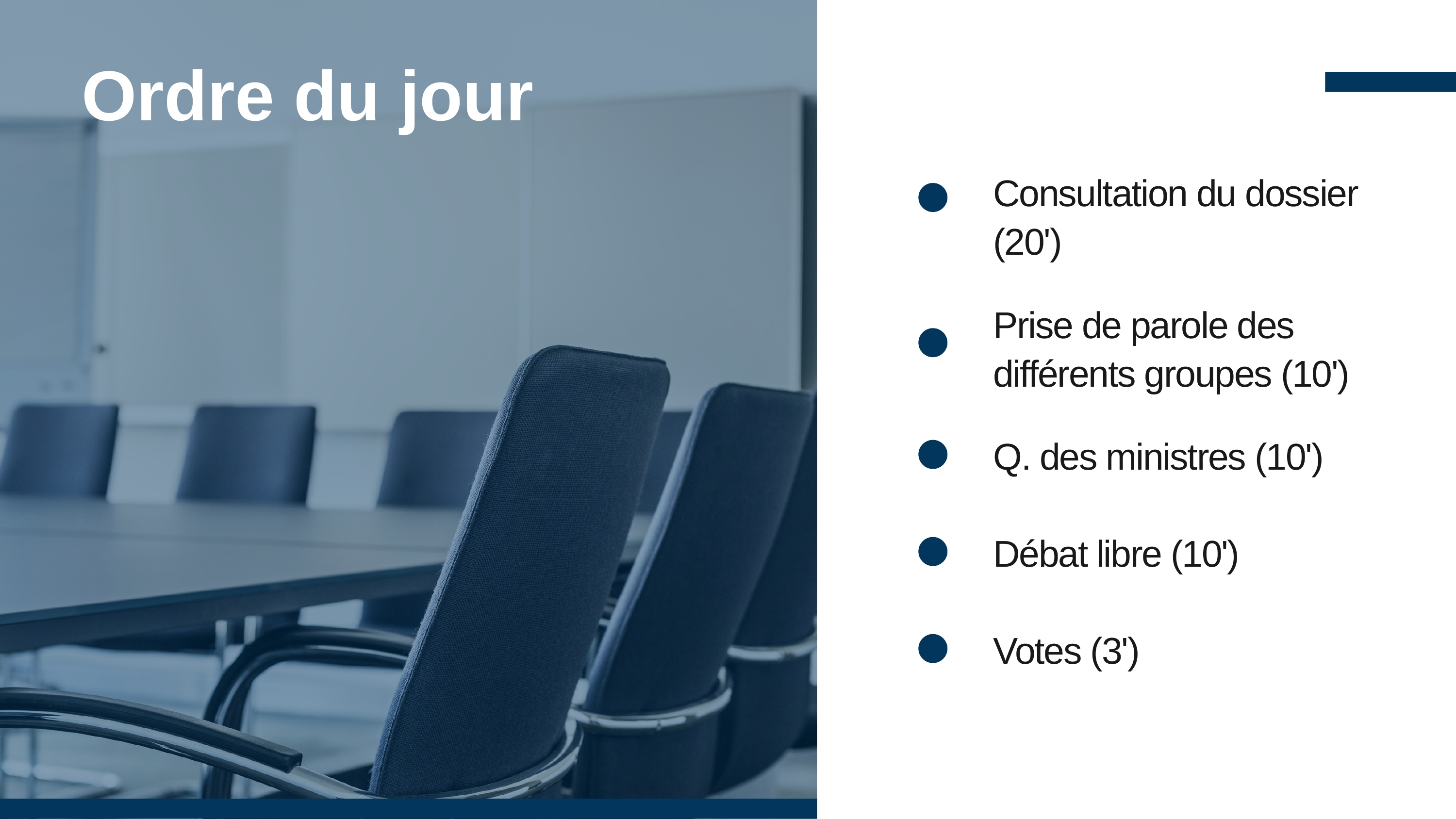

Ordre du jour

Consultation du dossier (20')

Prise de parole des différents groupes (10')

Q. des ministres (10')

Débat libre (10')

Votes (3')